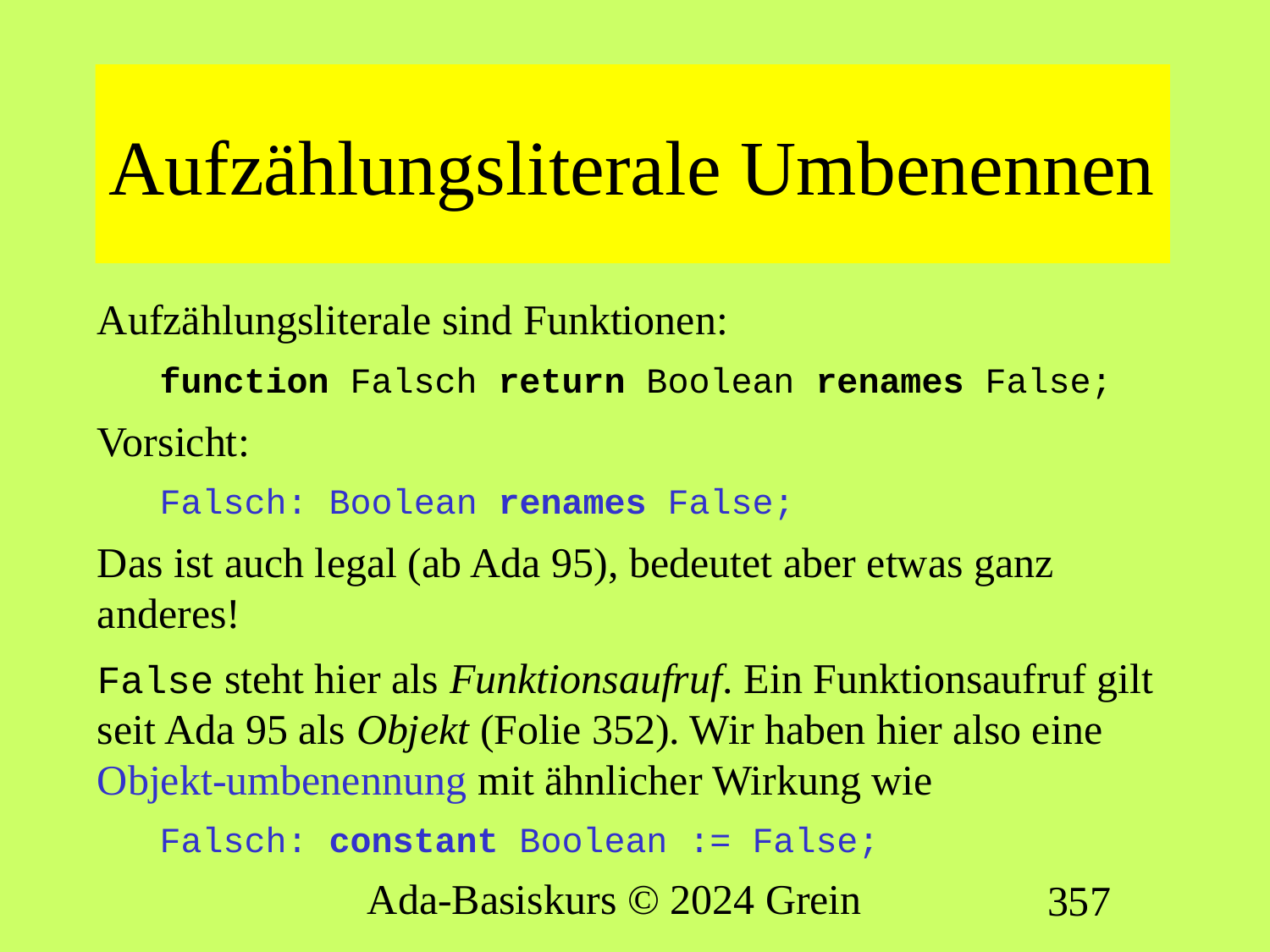

# Aufzählungsliterale Umbenennen
Aufzählungsliterale sind Funktionen:
function Falsch return Boolean renames False;
Vorsicht:
Falsch: Boolean renames False;
Das ist auch legal (ab Ada 95), bedeutet aber etwas ganz anderes!
False steht hier als Funktionsaufruf. Ein Funktionsaufruf gilt seit Ada 95 als Objekt (Folie 352). Wir haben hier also eine Objekt-umbenennung mit ähnlicher Wirkung wie
Falsch: constant Boolean := False;

Ada-Basiskurs © 2024 Grein
357